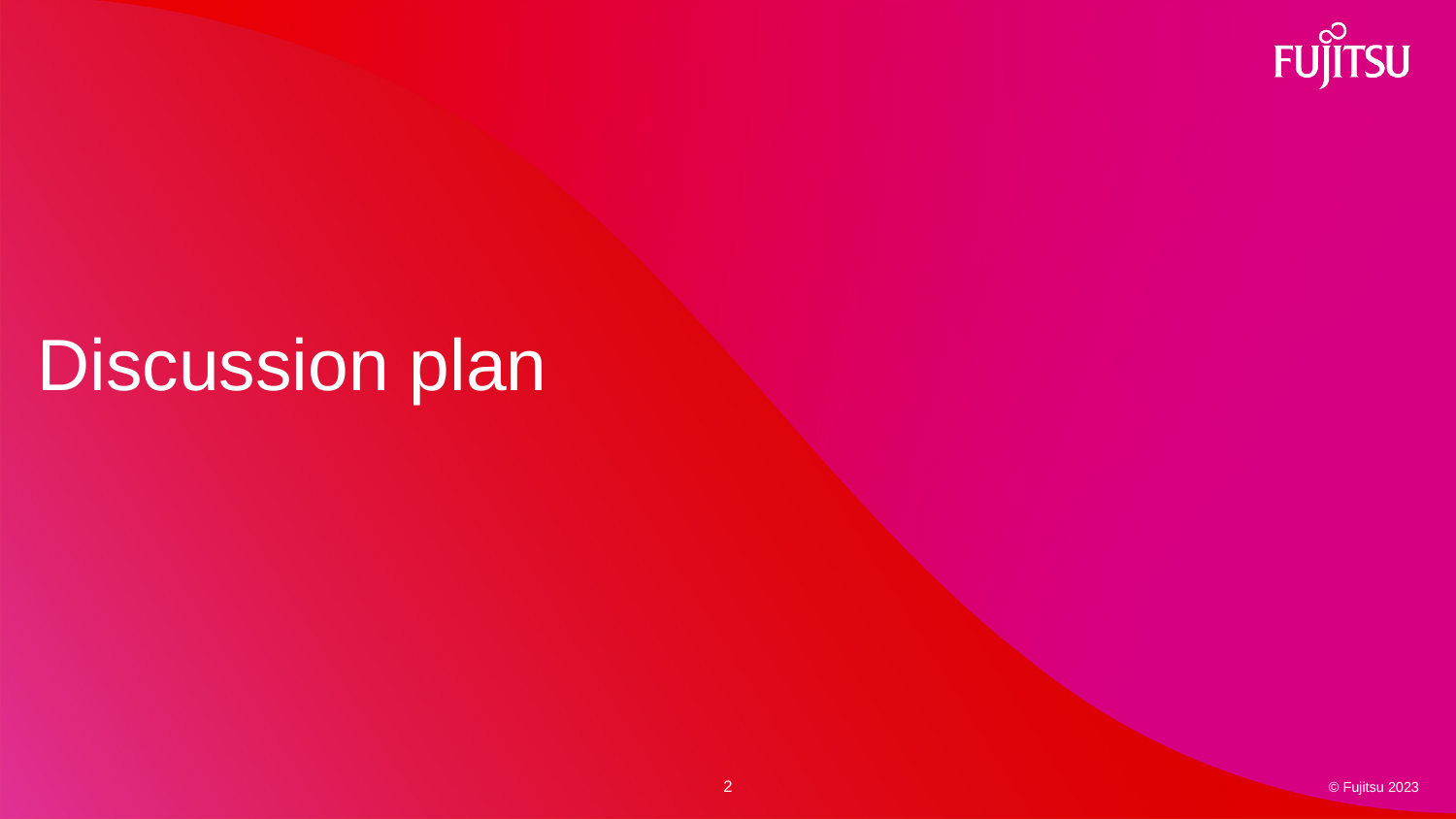

# Discussion plan

2
© Fujitsu 2023